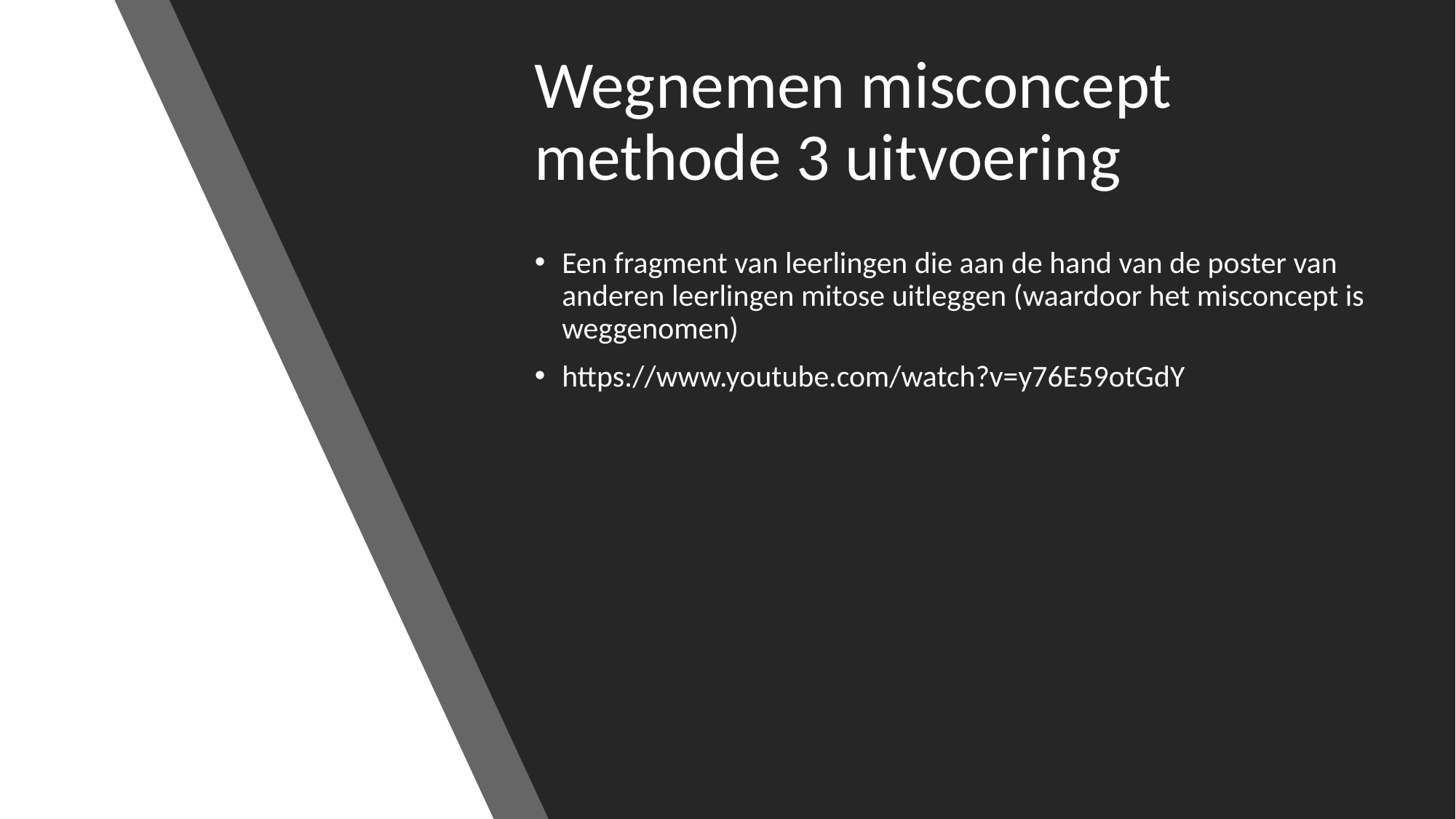

# Wegnemen misconcept methode 3 uitvoering
Een fragment van leerlingen die aan de hand van de poster van anderen leerlingen mitose uitleggen (waardoor het misconcept is weggenomen)
https://www.youtube.com/watch?v=y76E59otGdY